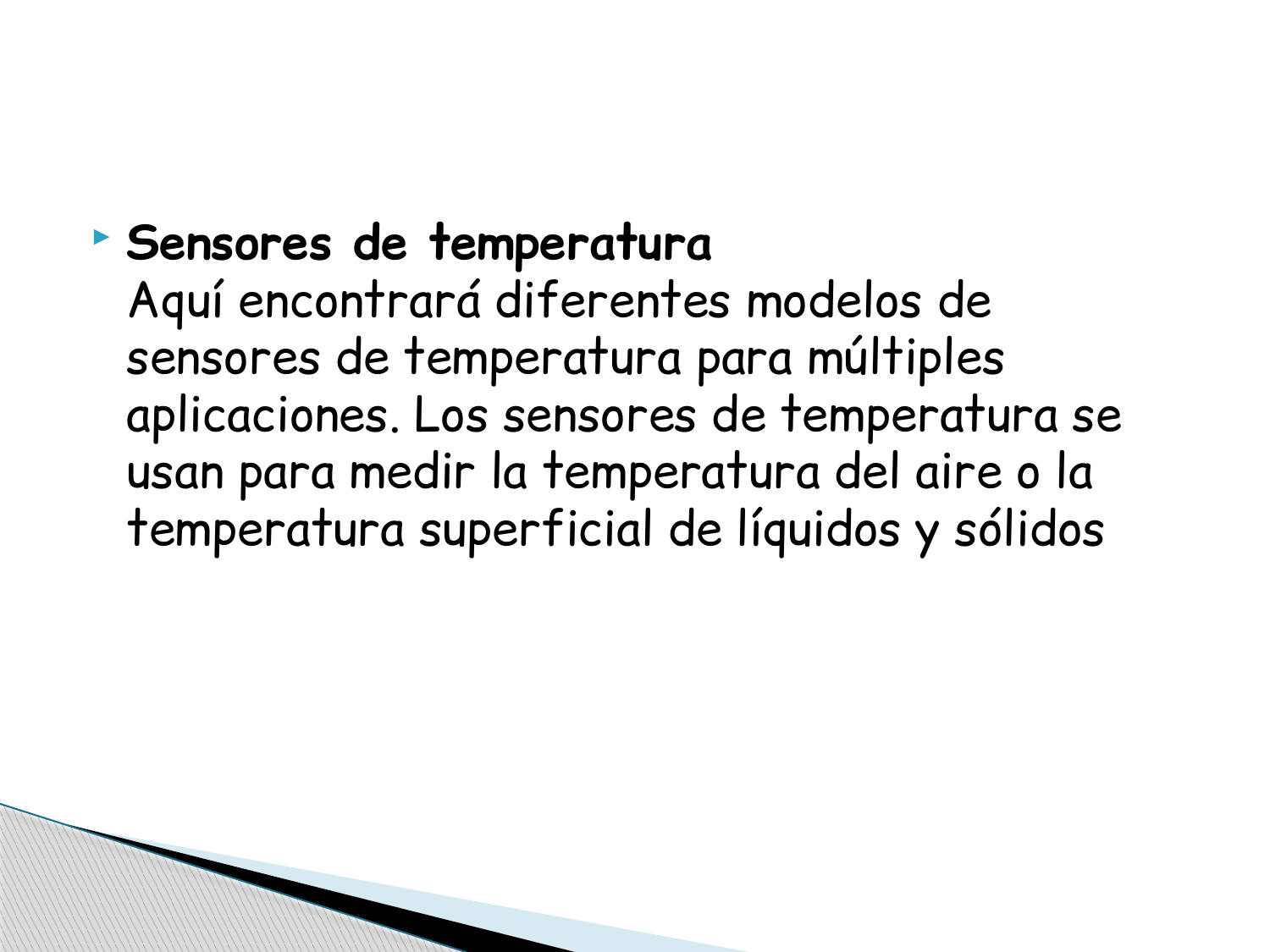

#
Sensores de temperatura
Aquí encontrará diferentes modelos de sensores de temperatura para múltiples aplicaciones. Los sensores de temperatura se usan para medir la temperatura del aire o la temperatura superficial de líquidos y sólidos